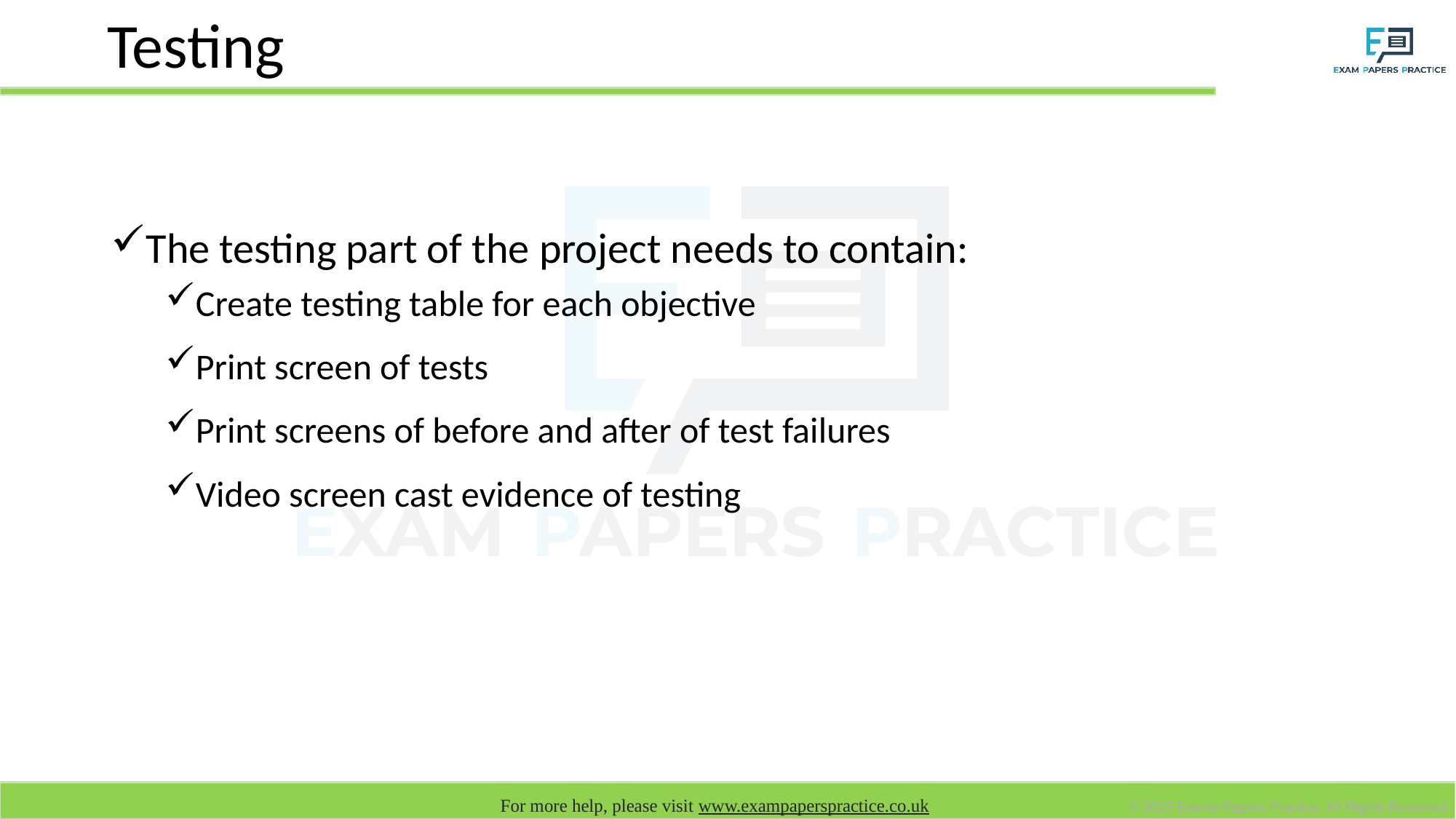

# Testing
The testing part of the project needs to contain:
Create testing table for each objective
Print screen of tests
Print screens of before and after of test failures
Video screen cast evidence of testing